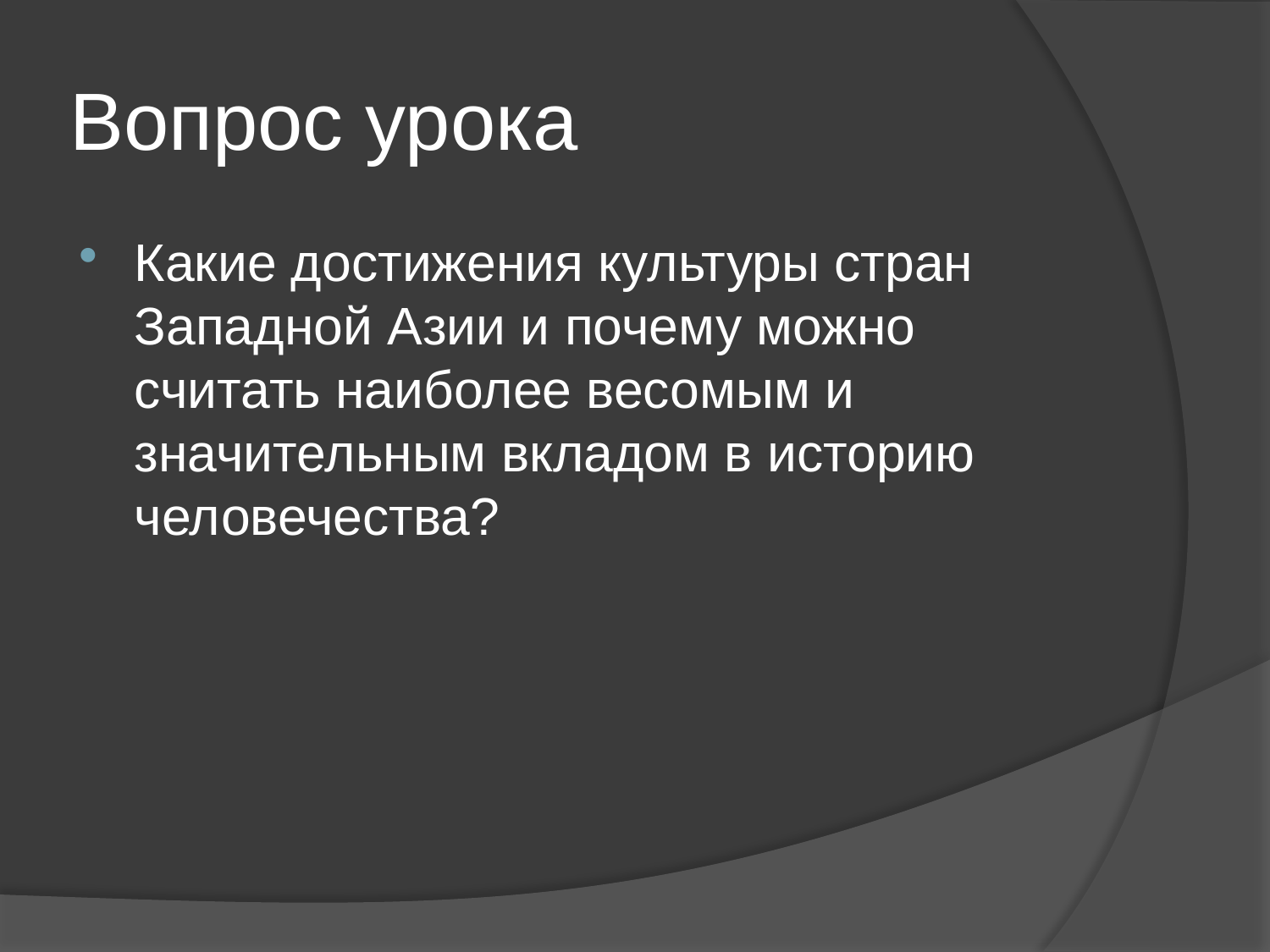

# Вопрос урока
Какие достижения культуры стран Западной Азии и почему можно считать наиболее весомым и значительным вкладом в историю человечества?